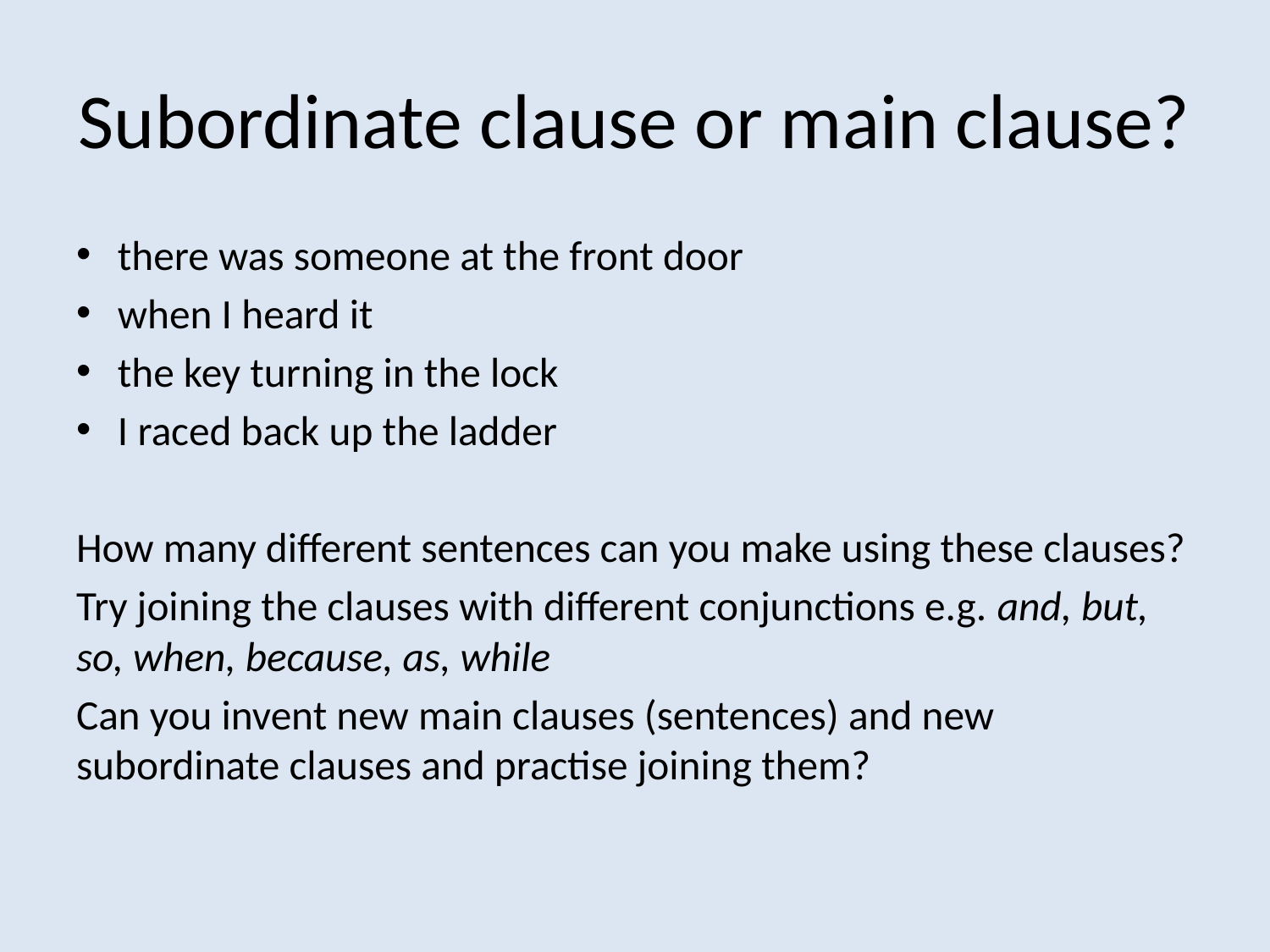

# Subordinate clause or main clause?
there was someone at the front door
when I heard it
the key turning in the lock
I raced back up the ladder

How many different sentences can you make using these clauses?
Try joining the clauses with different conjunctions e.g. and, but, so, when, because, as, while
Can you invent new main clauses (sentences) and new subordinate clauses and practise joining them?